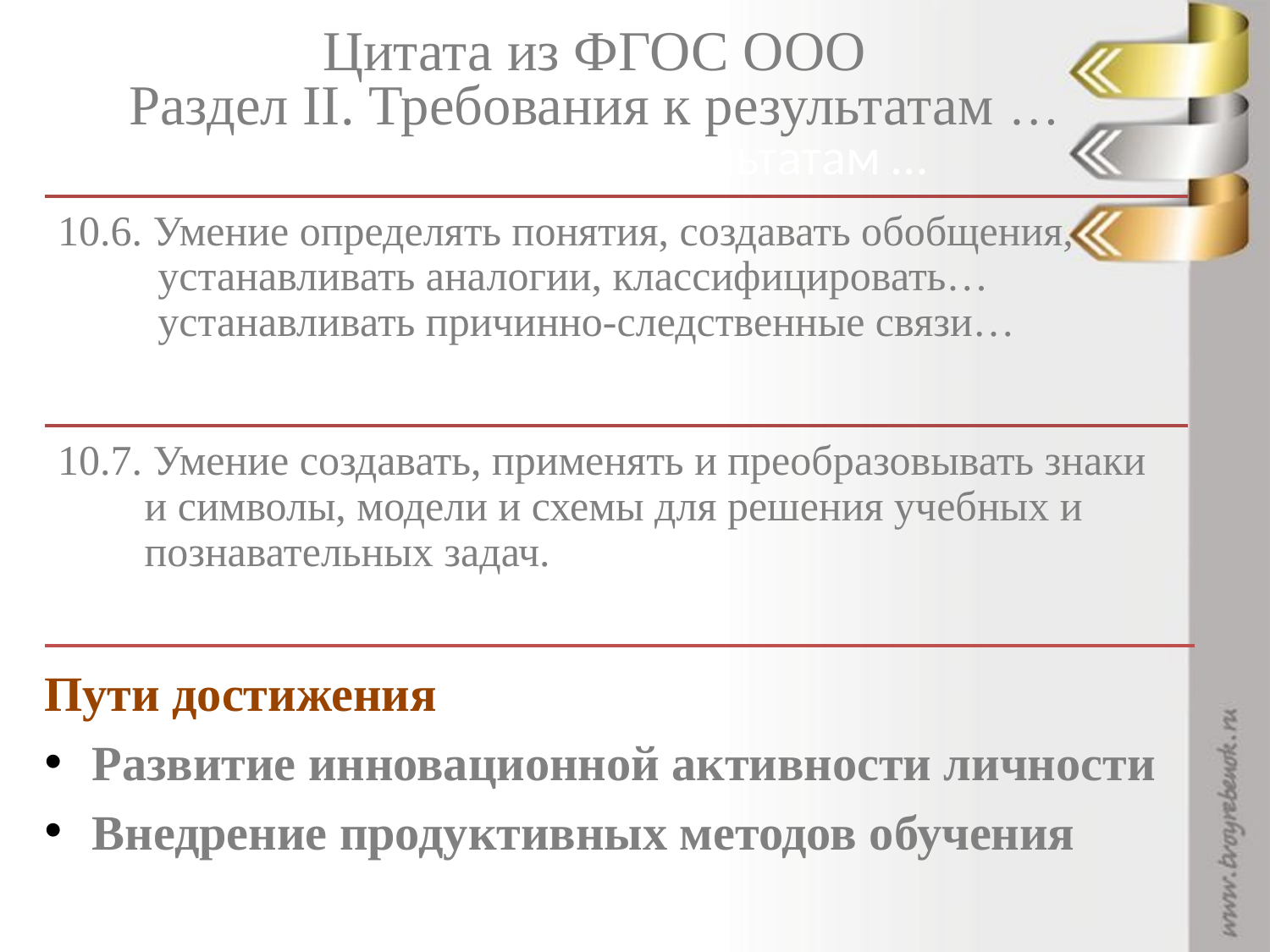

# Цитата из ФГОС ООО Раздел II. Требования к результатам … II. Требования к результатам …

10.6. Умение определять понятия, создавать обобщения, устанавливать аналогии, классифицировать…устанавливать причинно-следственные связи…

10.7. Умение создавать, применять и преобразовывать знаки и символы, модели и схемы для решения учебных и познавательных задач.
Пути достижения
Развитие инновационной активности личности
Внедрение продуктивных методов обучения